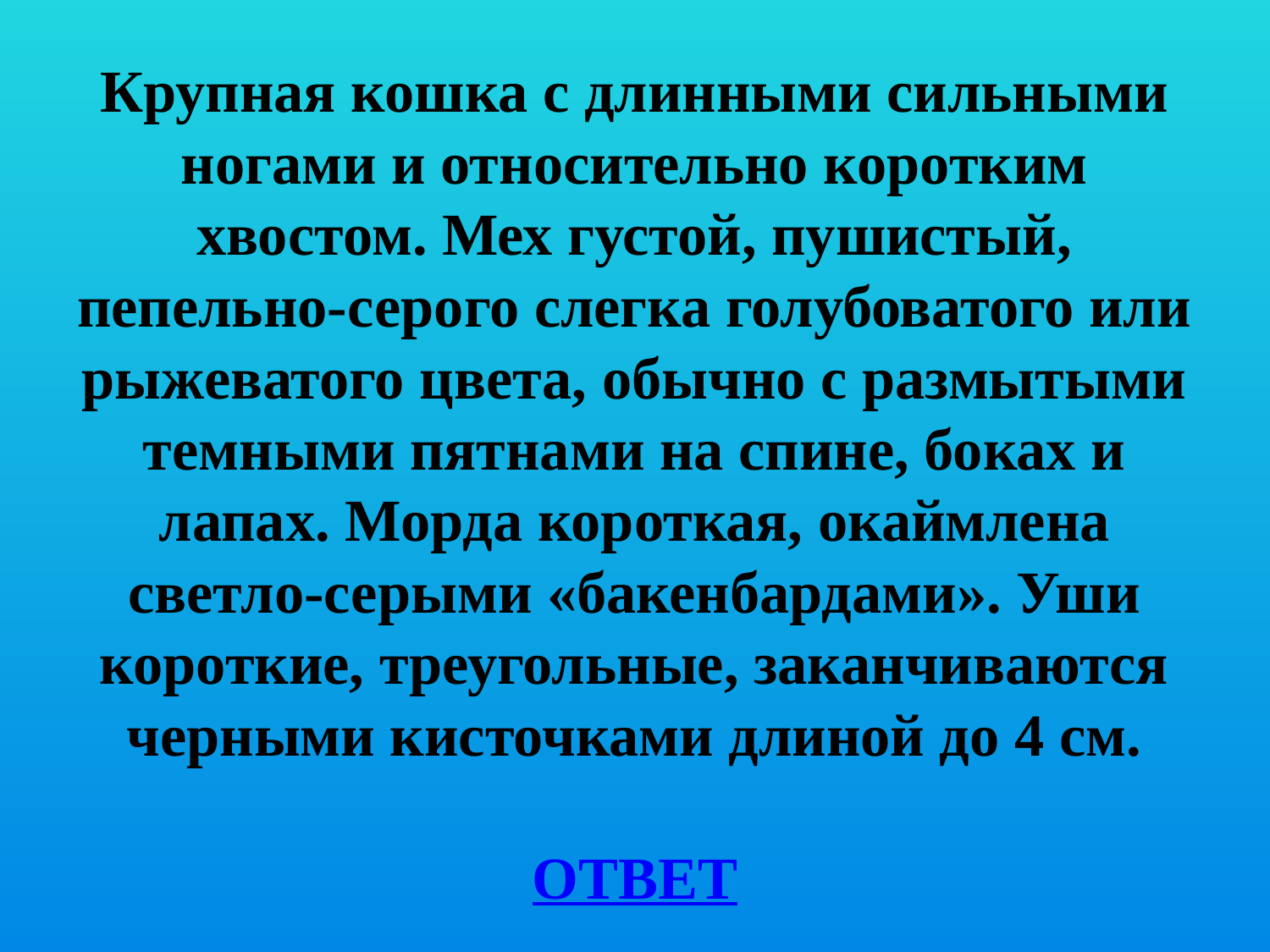

# Крупная кошка с длинными сильными ногами и относительно коротким хвостом. Мех густой, пушистый, пепельно-серого слегка голубоватого или рыжеватого цвета, обычно с размытыми темными пятнами на спине, боках и лапах. Морда короткая, окаймлена светло-серыми «бакенбардами». Уши короткие, треугольные, заканчиваются черными кисточками длиной до 4 см. ОТВЕТ